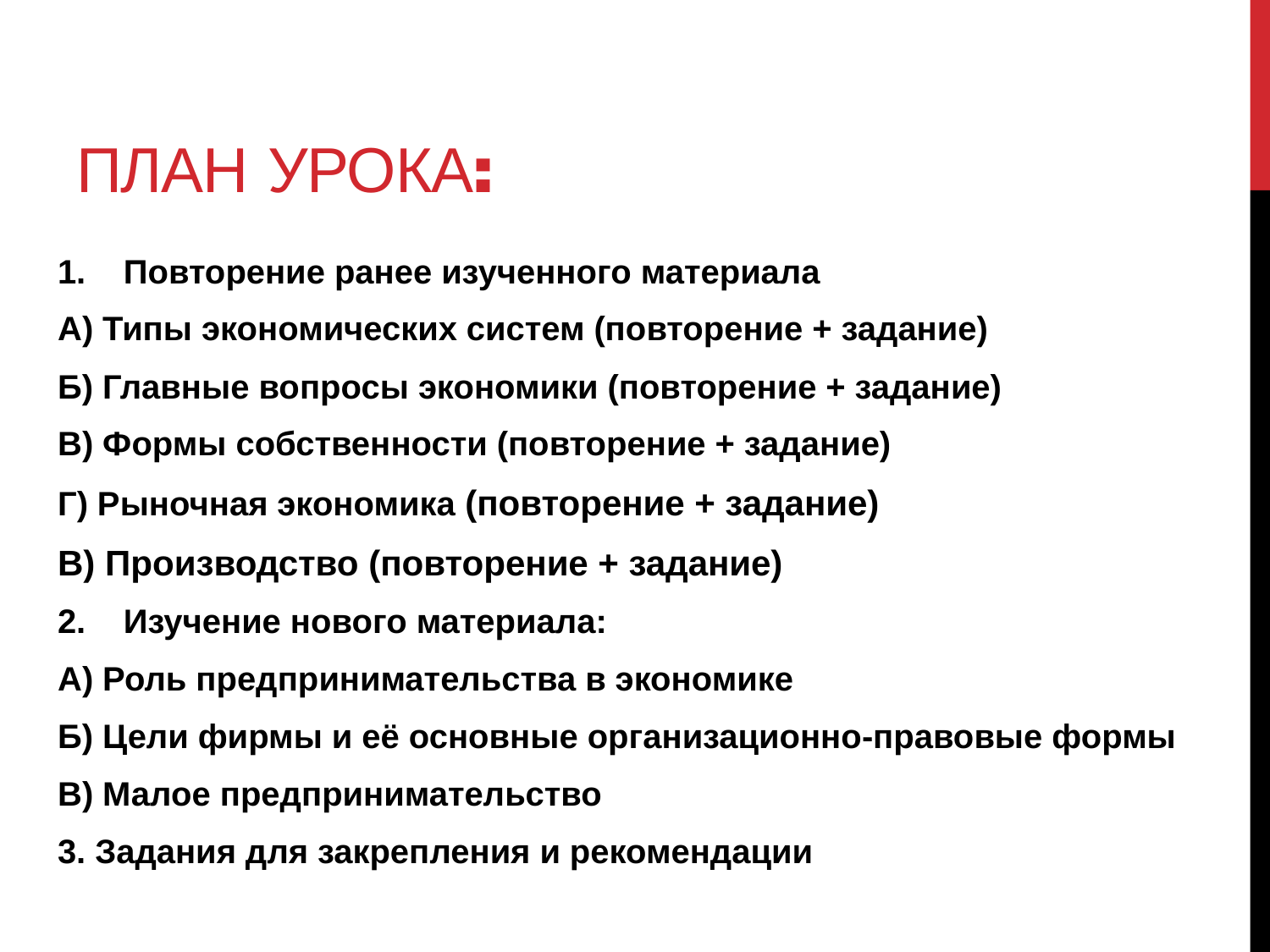

# План урока:
Повторение ранее изученного материала
А) Типы экономических систем (повторение + задание)
Б) Главные вопросы экономики (повторение + задание)
В) Формы собственности (повторение + задание)
Г) Рыночная экономика (повторение + задание)
В) Производство (повторение + задание)
Изучение нового материала:
А) Роль предпринимательства в экономике
Б) Цели фирмы и её основные организационно-правовые формы
В) Малое предпринимательство
3. Задания для закрепления и рекомендации